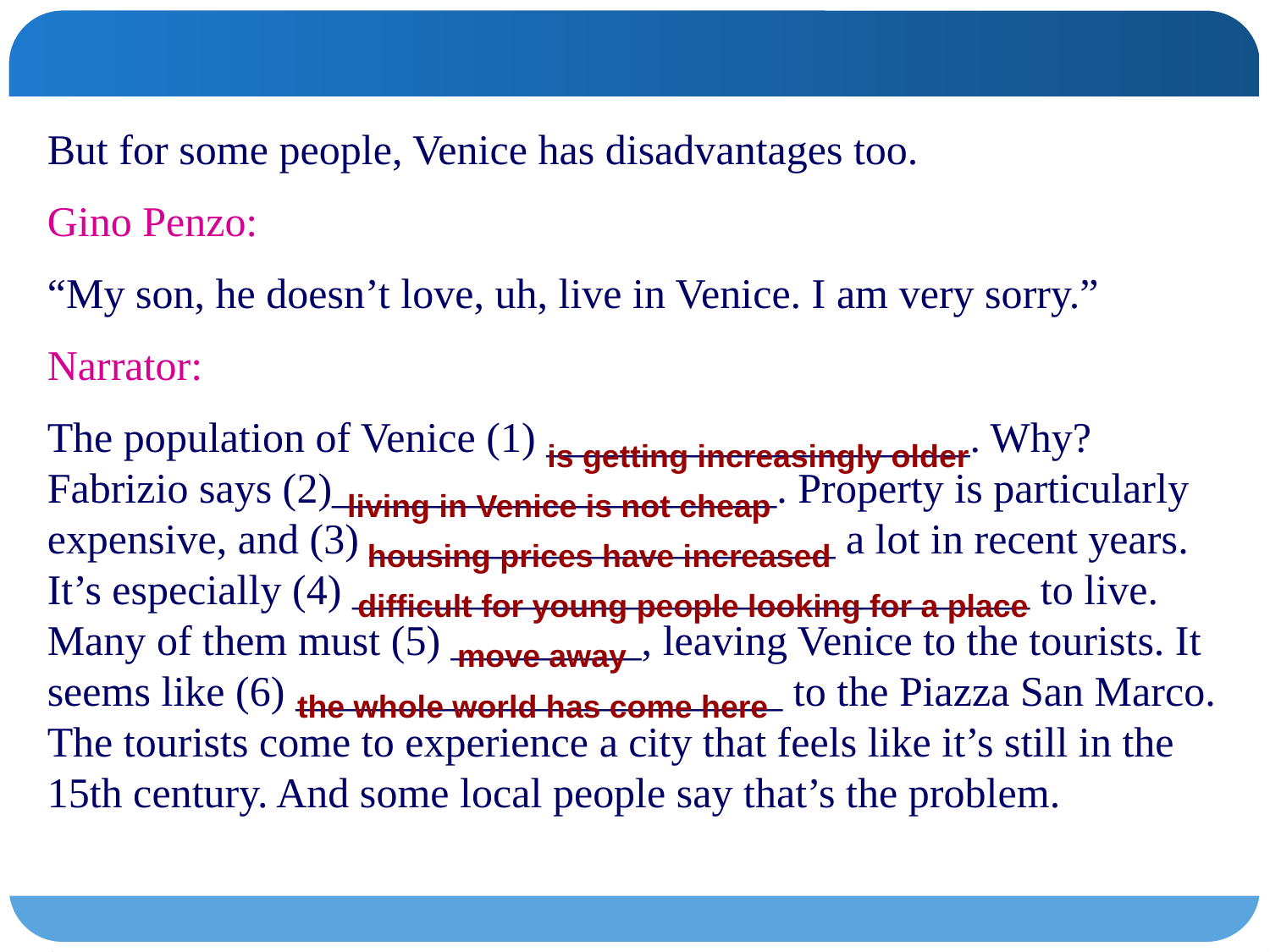

But for some people, Venice has disadvantages too.
Gino Penzo:
“My son, he doesn’t love, uh, live in Venice. I am very sorry.”
Narrator:
The population of Venice (1) ____________________. Why? Fabrizio says (2)_____________________. Property is particularly expensive, and (3) ______________________ a lot in recent years. It’s especially (4) ________________________________ to live. Many of them must (5) _________, leaving Venice to the tourists. It seems like (6) _______________________ to the Piazza San Marco. The tourists come to experience a city that feels like it’s still in the 15th century. And some local people say that’s the problem.
is getting increasingly older
living in Venice is not cheap
housing prices have increased
difficult for young people looking for a place
move away
the whole world has come here